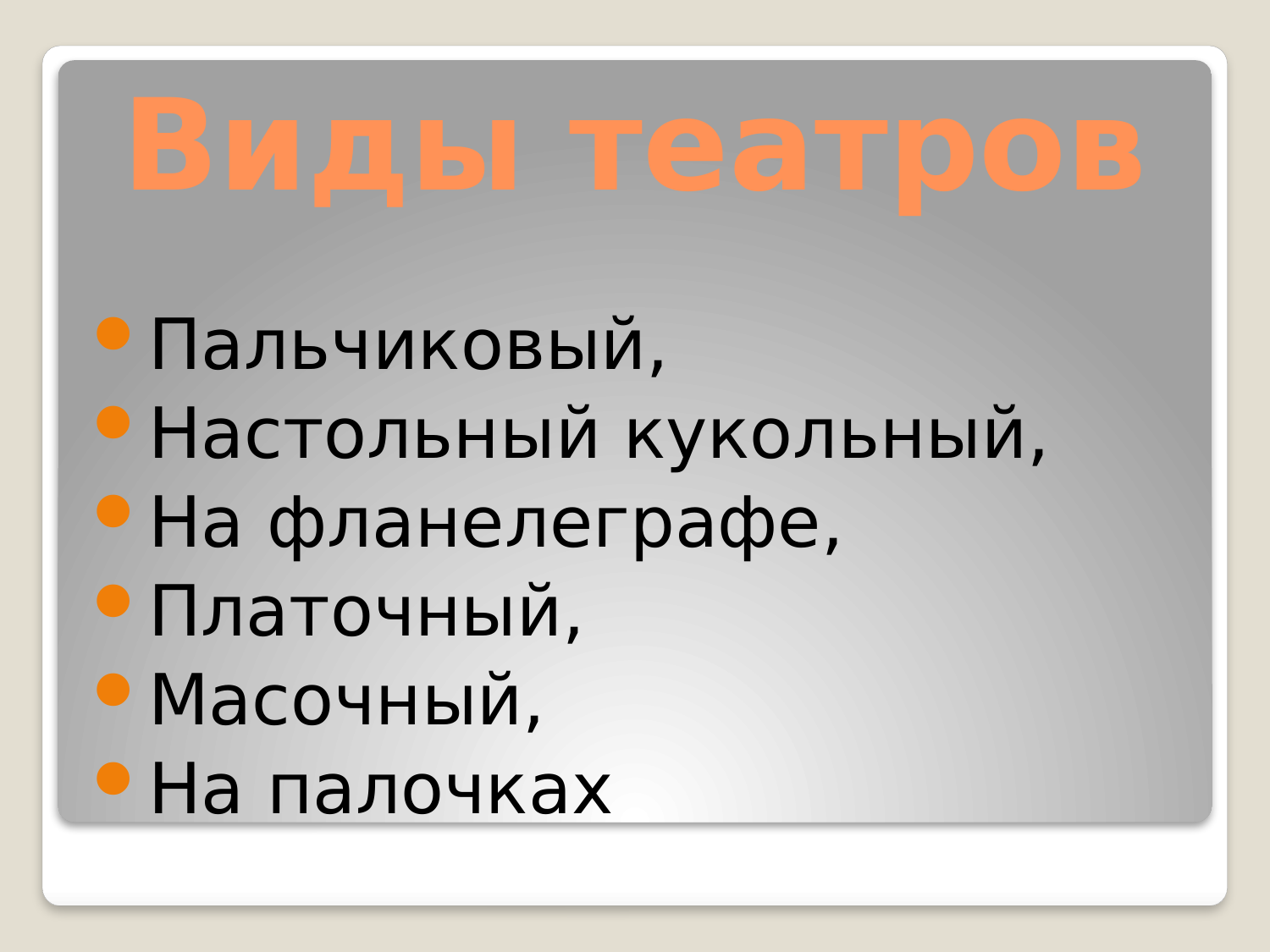

# Виды театров
Пальчиковый,
Настольный кукольный,
На фланелеграфе,
Платочный,
Масочный,
На палочках